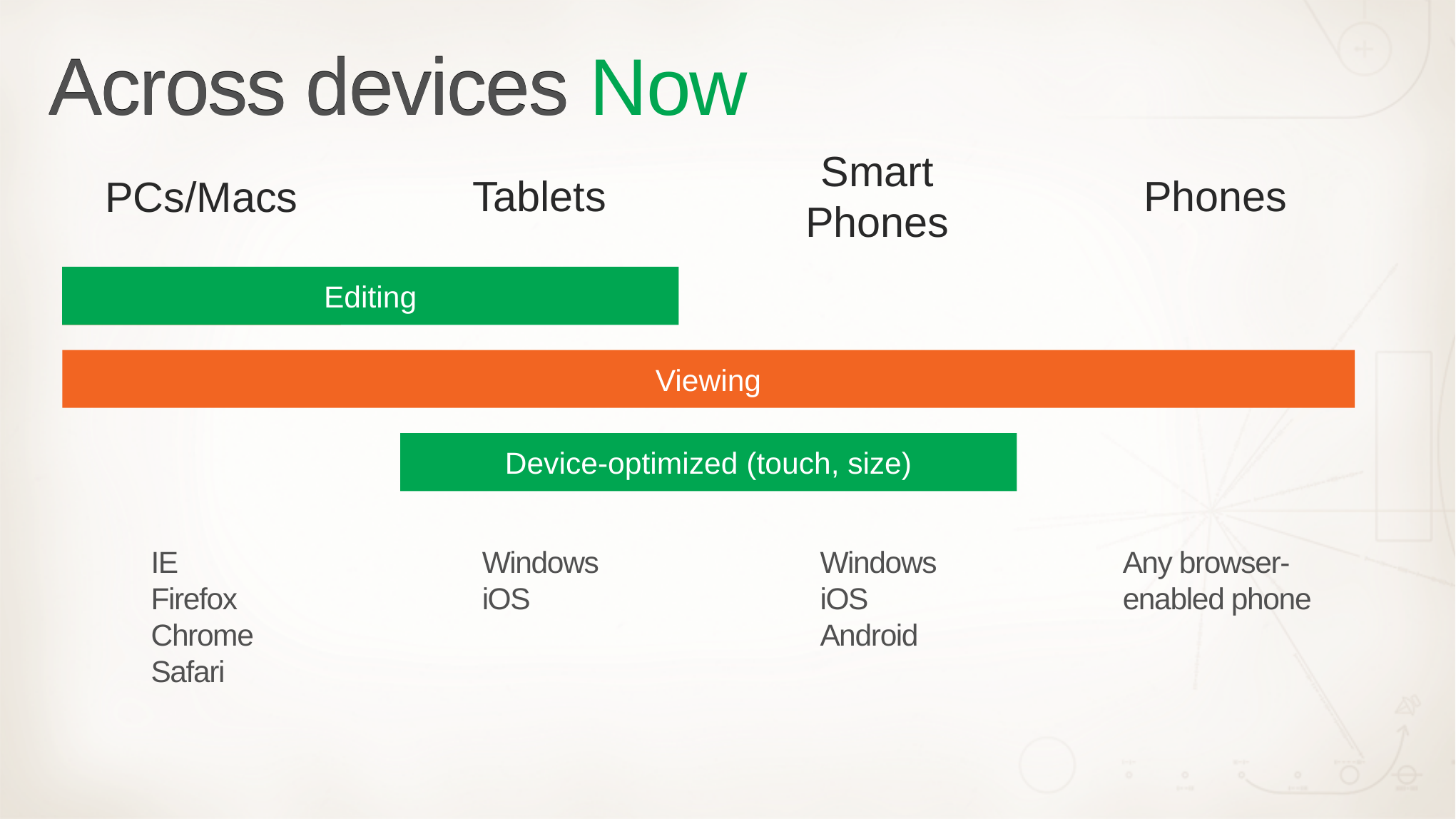

# Across devices
Across devices Now
Tablets
Phones
Smart Phones
PCs/Macs
Editing
Editing
Viewing
Device-optimized (touch, size)
Windows
iOS
Windows
iOS
Android
Any browser-
enabled phone
IE
Firefox
Chrome
Safari